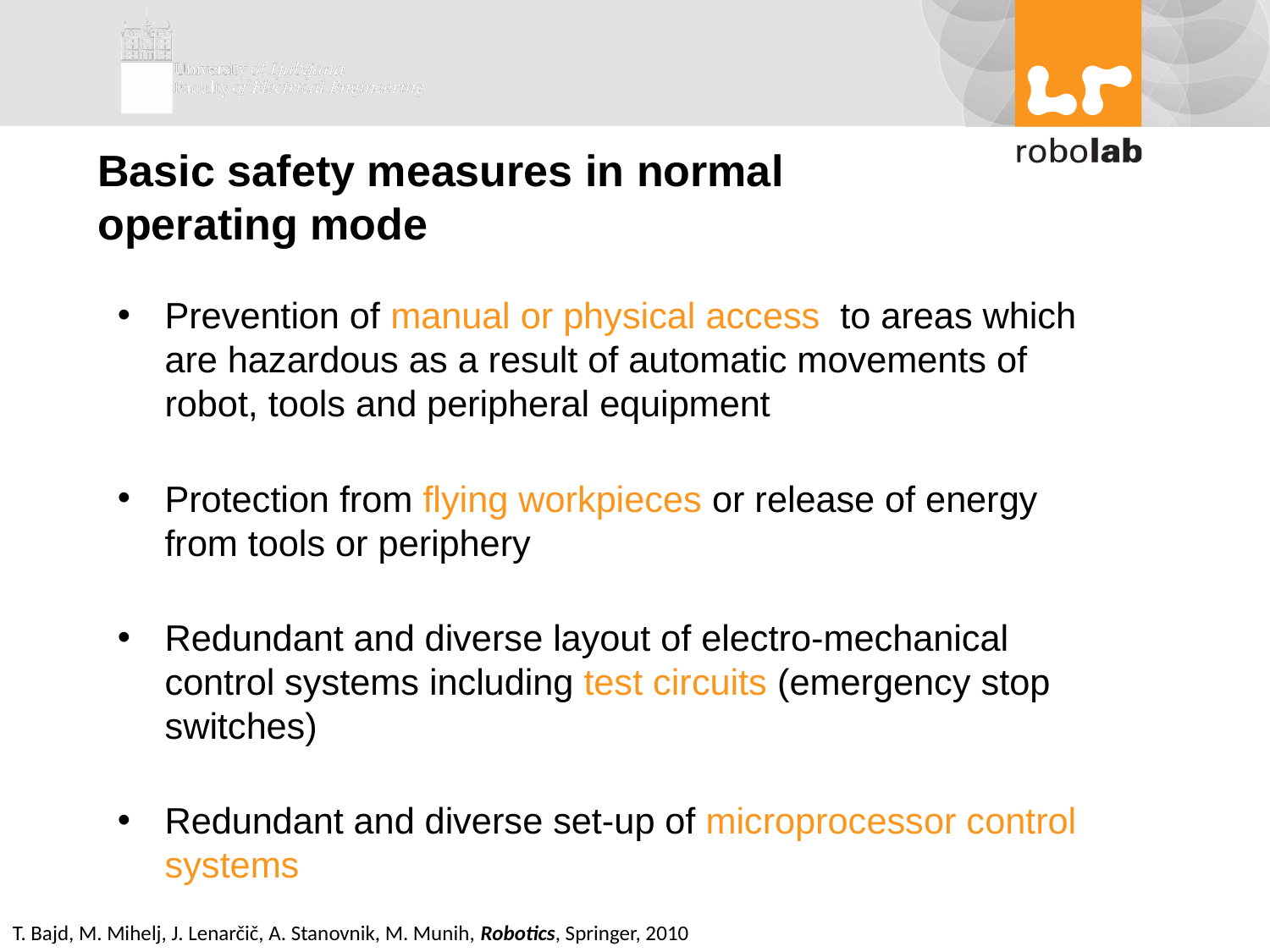

# Basic safety measures in normal operating mode
Prevention of manual or physical access  to areas which are hazardous as a result of automatic movements of robot, tools and peripheral equipment
Protection from flying workpieces or release of energy from tools or periphery
Redundant and diverse layout of electro-mechanical control systems including test circuits (emergency stop switches)
Redundant and diverse set-up of microprocessor control systems